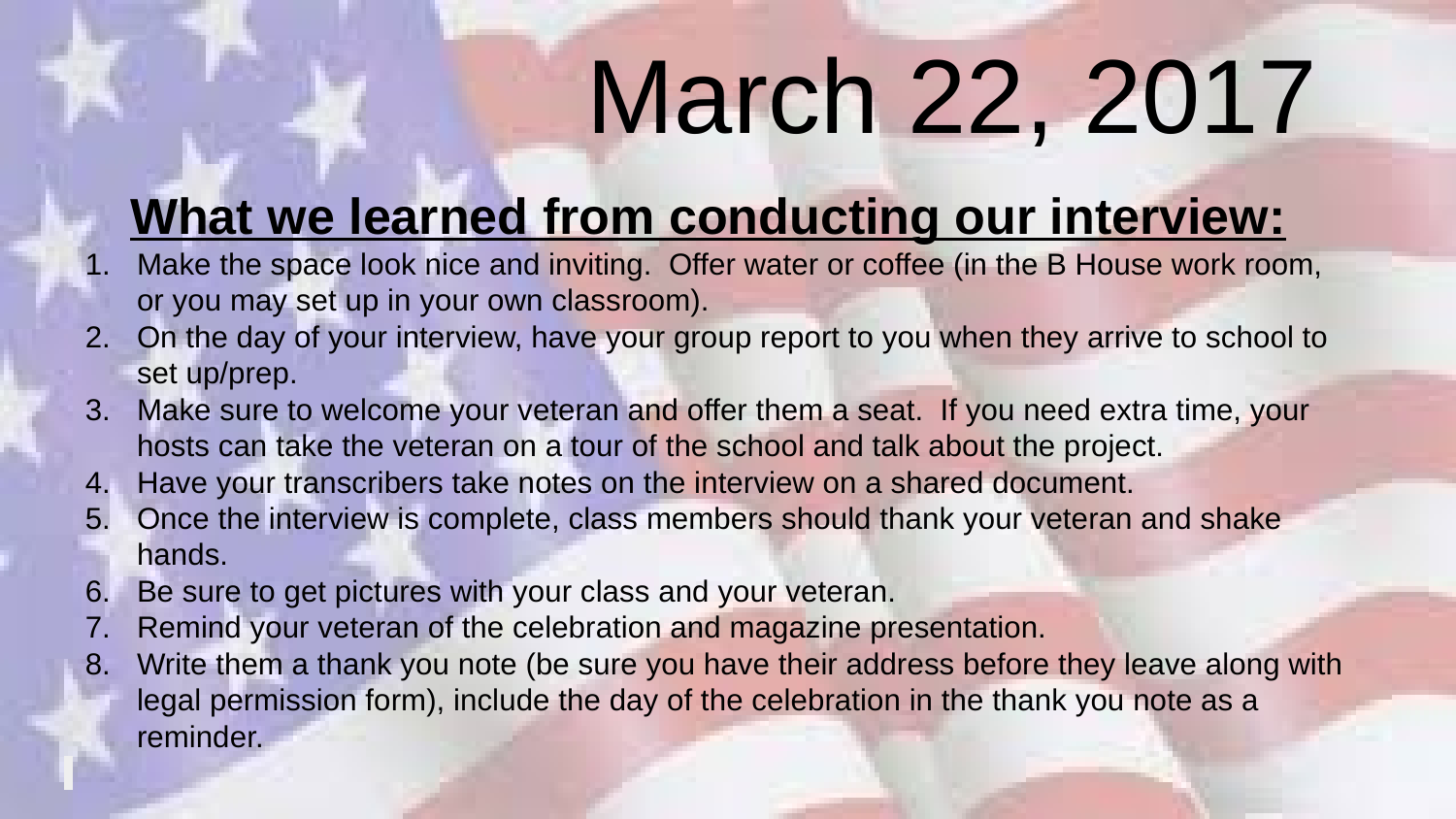

# March 22, 2017
What we learned from conducting our interview:
Make the space look nice and inviting.  Offer water or coffee (in the B House work room, or you may set up in your own classroom).
On the day of your interview, have your group report to you when they arrive to school to set up/prep.
Make sure to welcome your veteran and offer them a seat.  If you need extra time, your hosts can take the veteran on a tour of the school and talk about the project.
Have your transcribers take notes on the interview on a shared document.
Once the interview is complete, class members should thank your veteran and shake hands.
Be sure to get pictures with your class and your veteran.
Remind your veteran of the celebration and magazine presentation.
Write them a thank you note (be sure you have their address before they leave along with legal permission form), include the day of the celebration in the thank you note as a reminder.